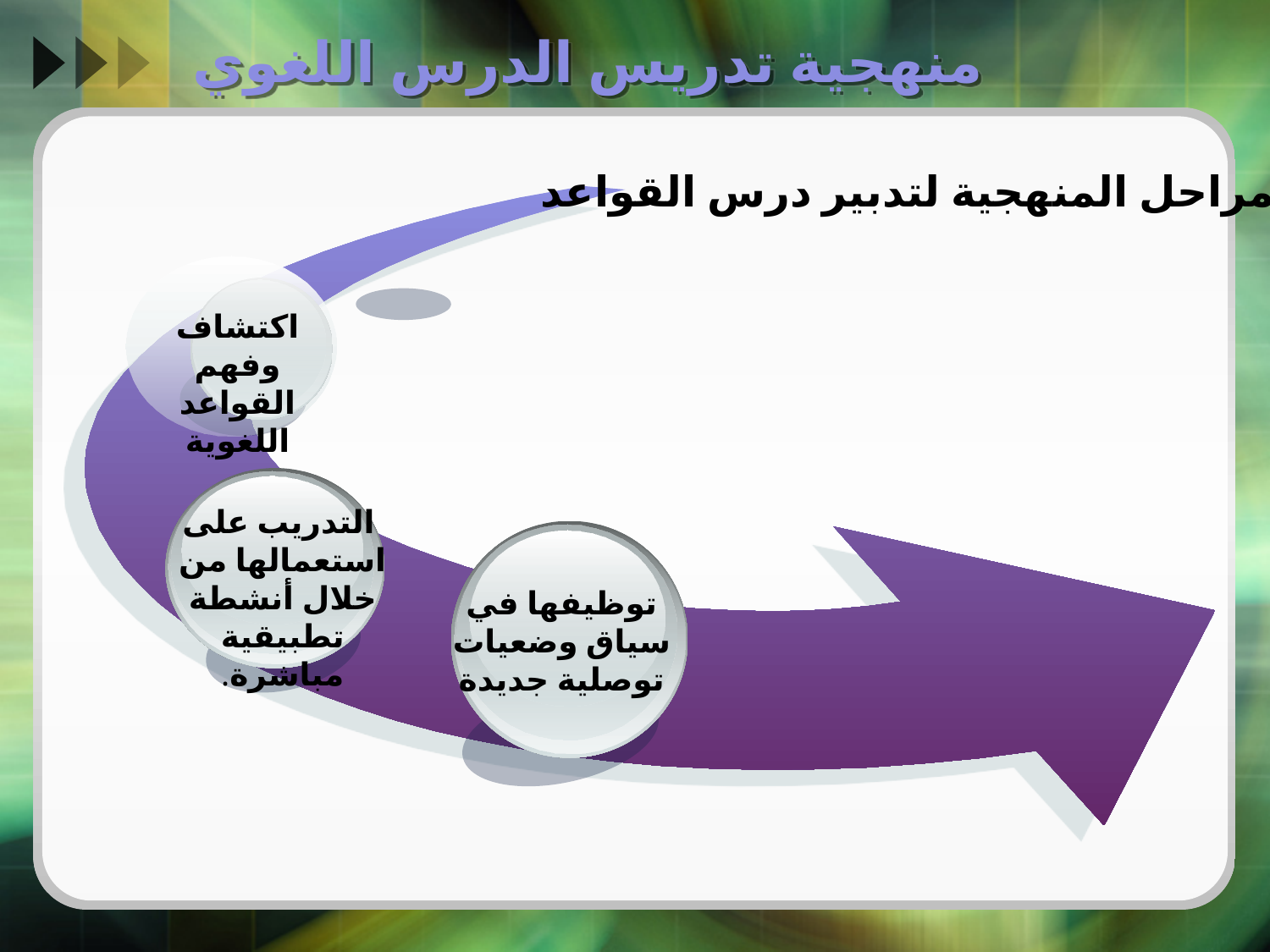

# منهجية تدريس الدرس اللغوي
المراحل المنهجية لتدبير درس القواعد

اكتشاف وفهم القواعد اللغوية

 التدريب على استعمالها من خلال أنشطة تطبيقية مباشرة.

توظيفها في سياق وضعيات توصلية جديدة